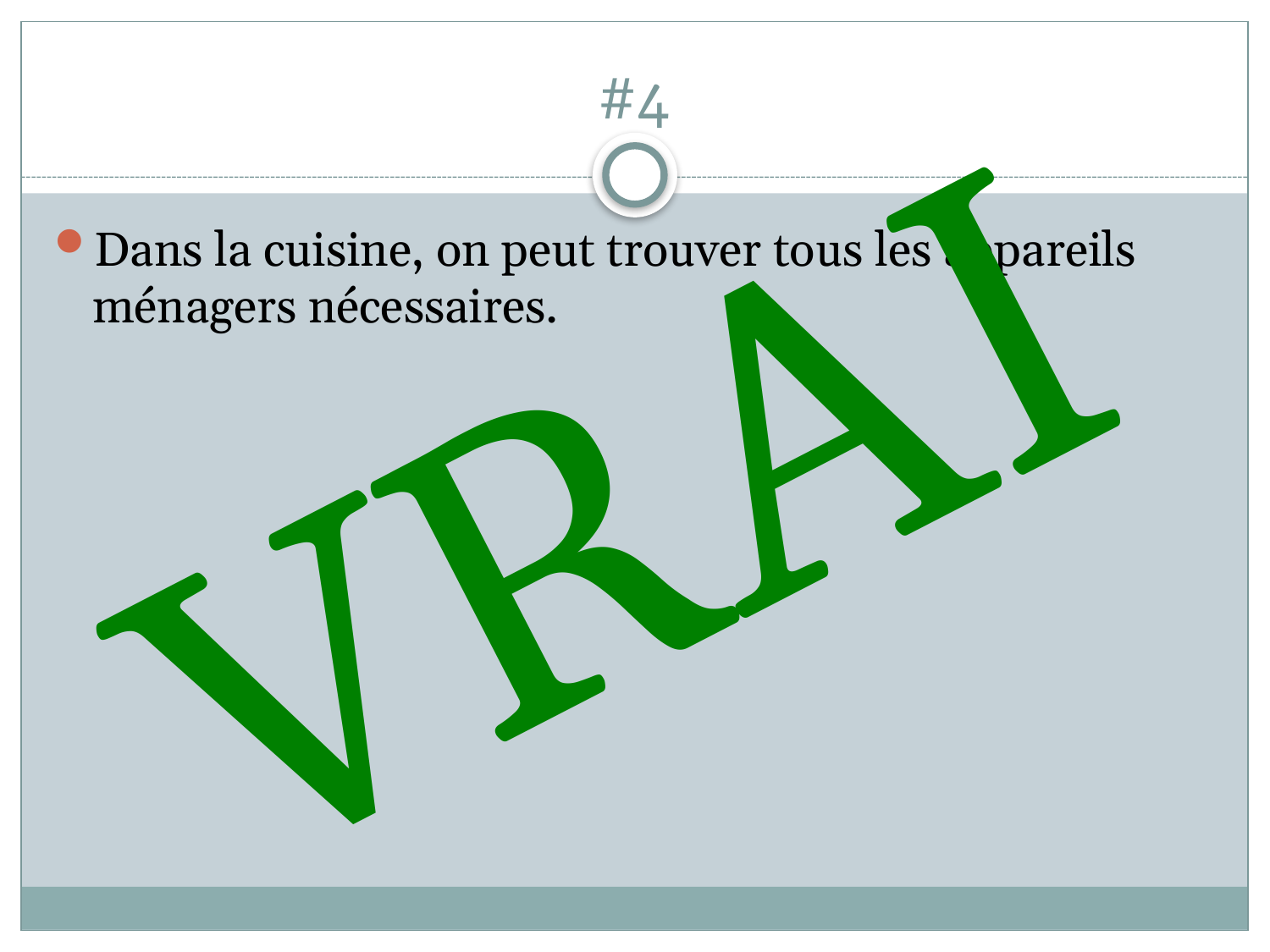

# #4
Dans la cuisine, on peut trouver tous les appareils ménagers nécessaires.
VRAI